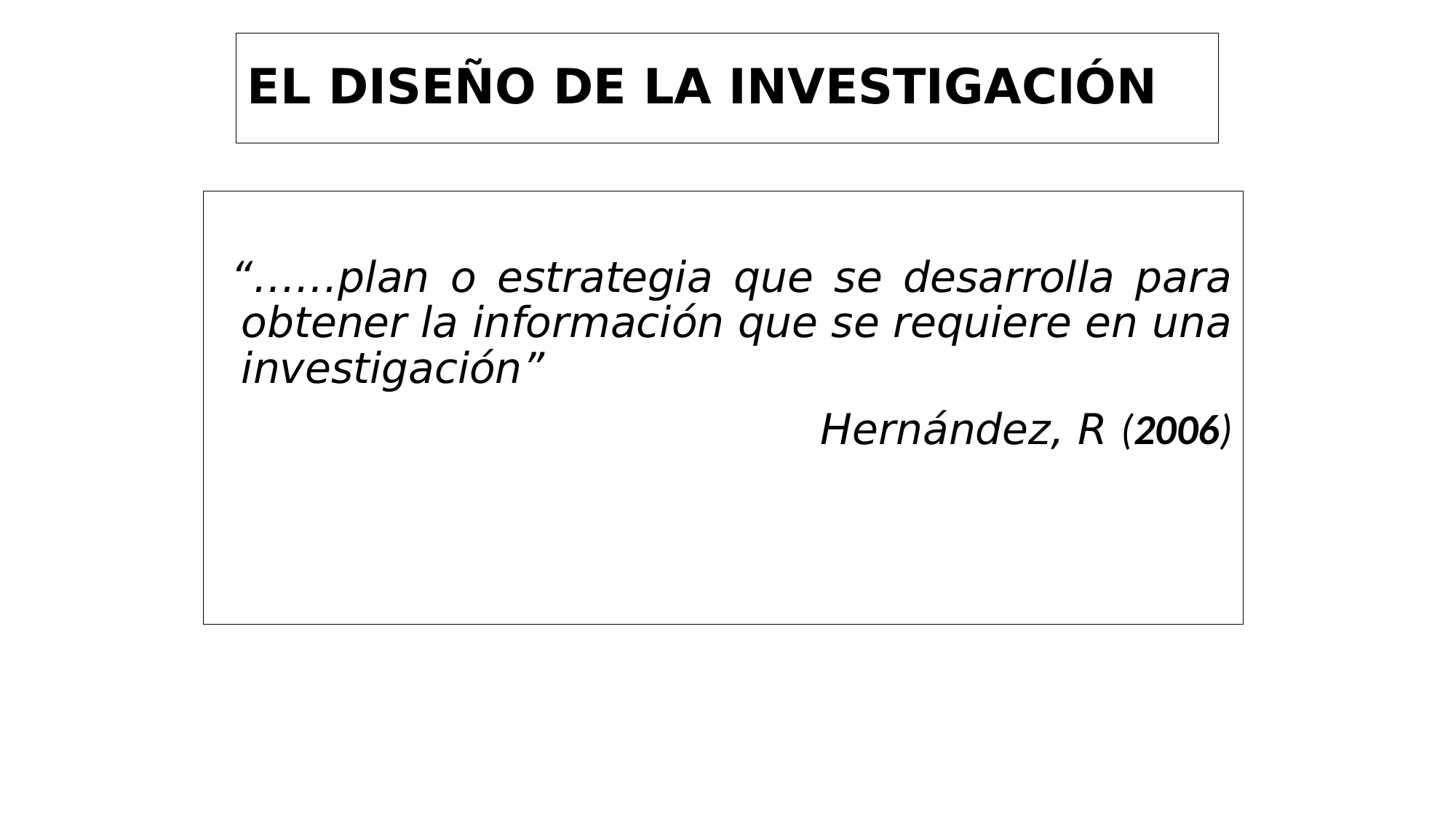

# EL DISEÑO DE LA INVESTIGACIÓN

 “……plan o estrategia que se desarrolla para obtener la información que se requiere en una investigación”
Hernández, R (2006)